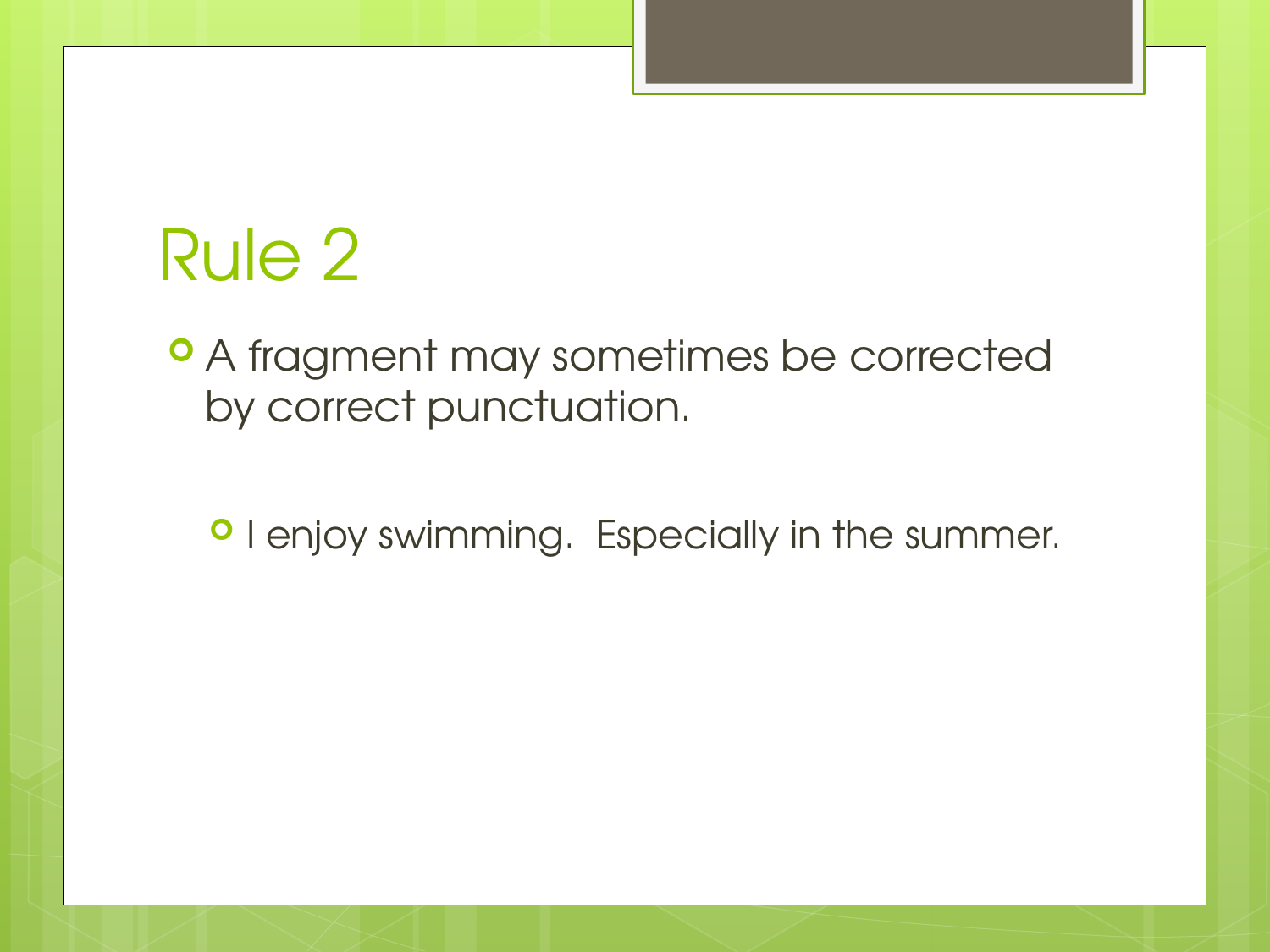

# Rule 2
A fragment may sometimes be corrected by correct punctuation.

I enjoy swimming.  Especially in the summer.